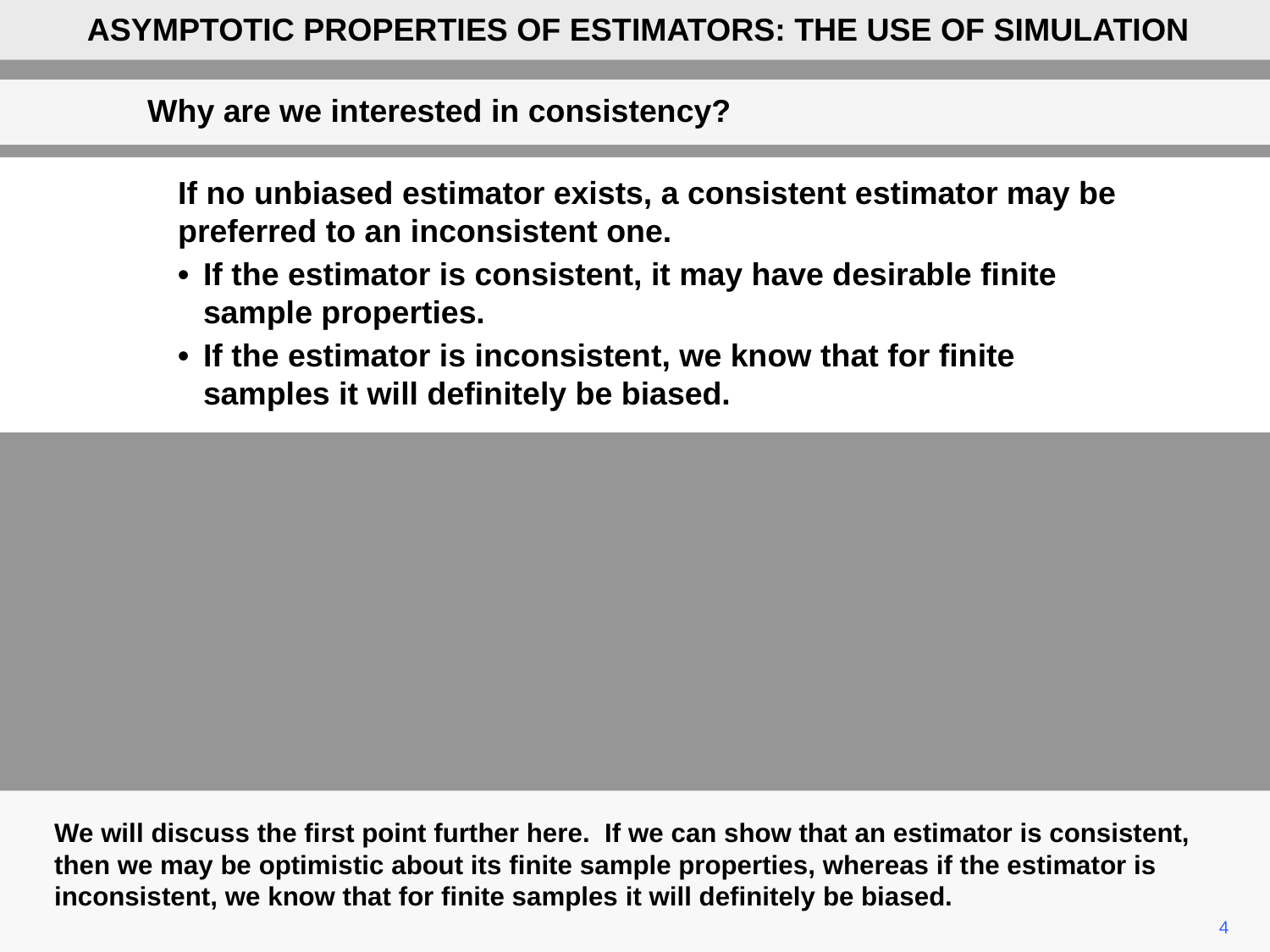

ASYMPTOTIC PROPERTIES OF ESTIMATORS: THE USE OF SIMULATION

Why are we interested in consistency?

If no unbiased estimator exists, a consistent estimator may be preferred to an inconsistent one.
•	If the estimator is consistent, it may have desirable finite sample properties.
•	If the estimator is inconsistent, we know that for finite samples it will definitely be biased.

We will discuss the first point further here.  If we can show that an estimator is consistent, then we may be optimistic about its finite sample properties, whereas if the estimator is inconsistent, we know that for finite samples it will definitely be biased.
4